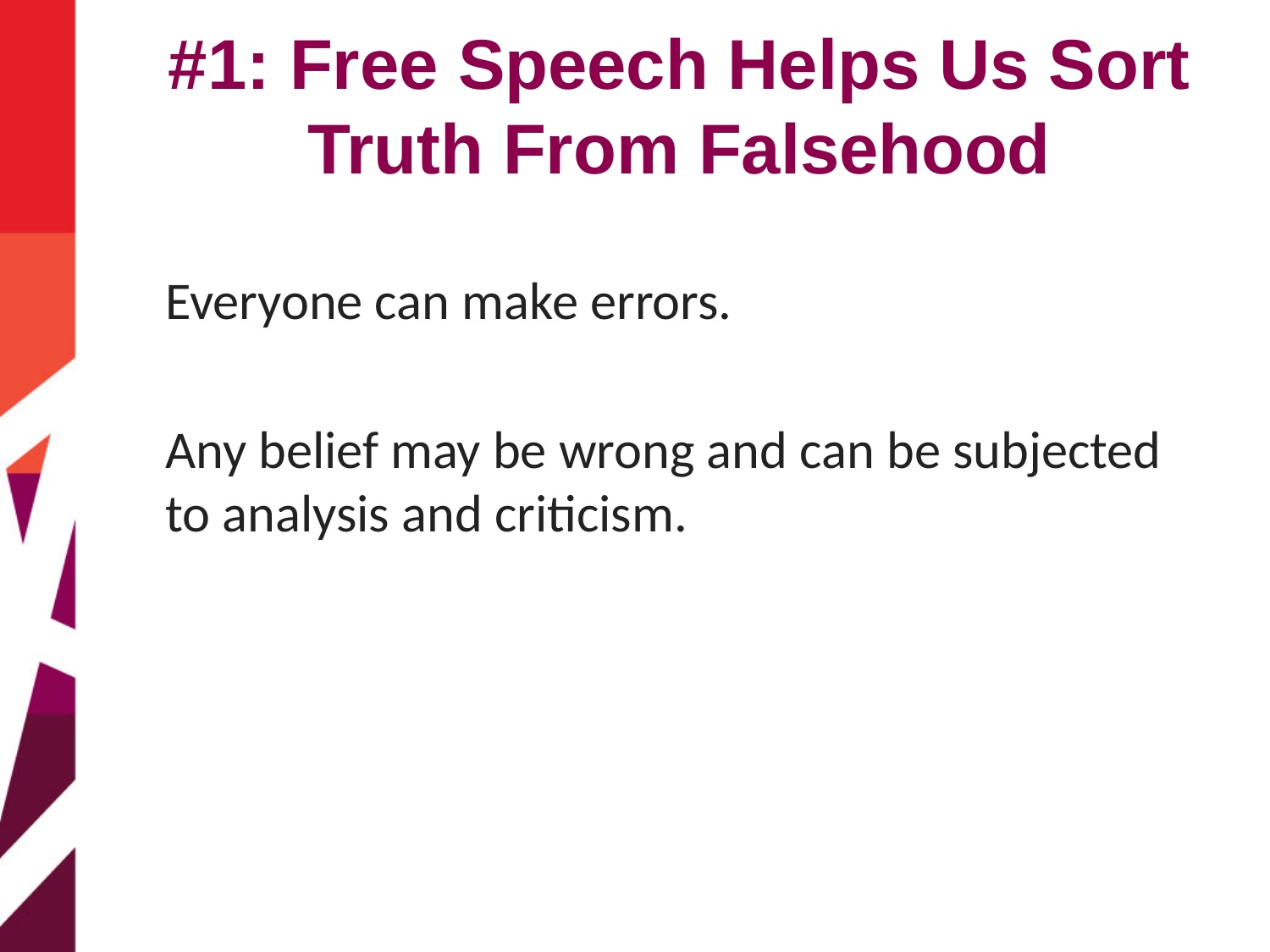

# #1: Free Speech Helps Us Sort Truth From Falsehood

Everyone can make errors.

Any belief may be wrong and can be subjected to analysis and criticism.